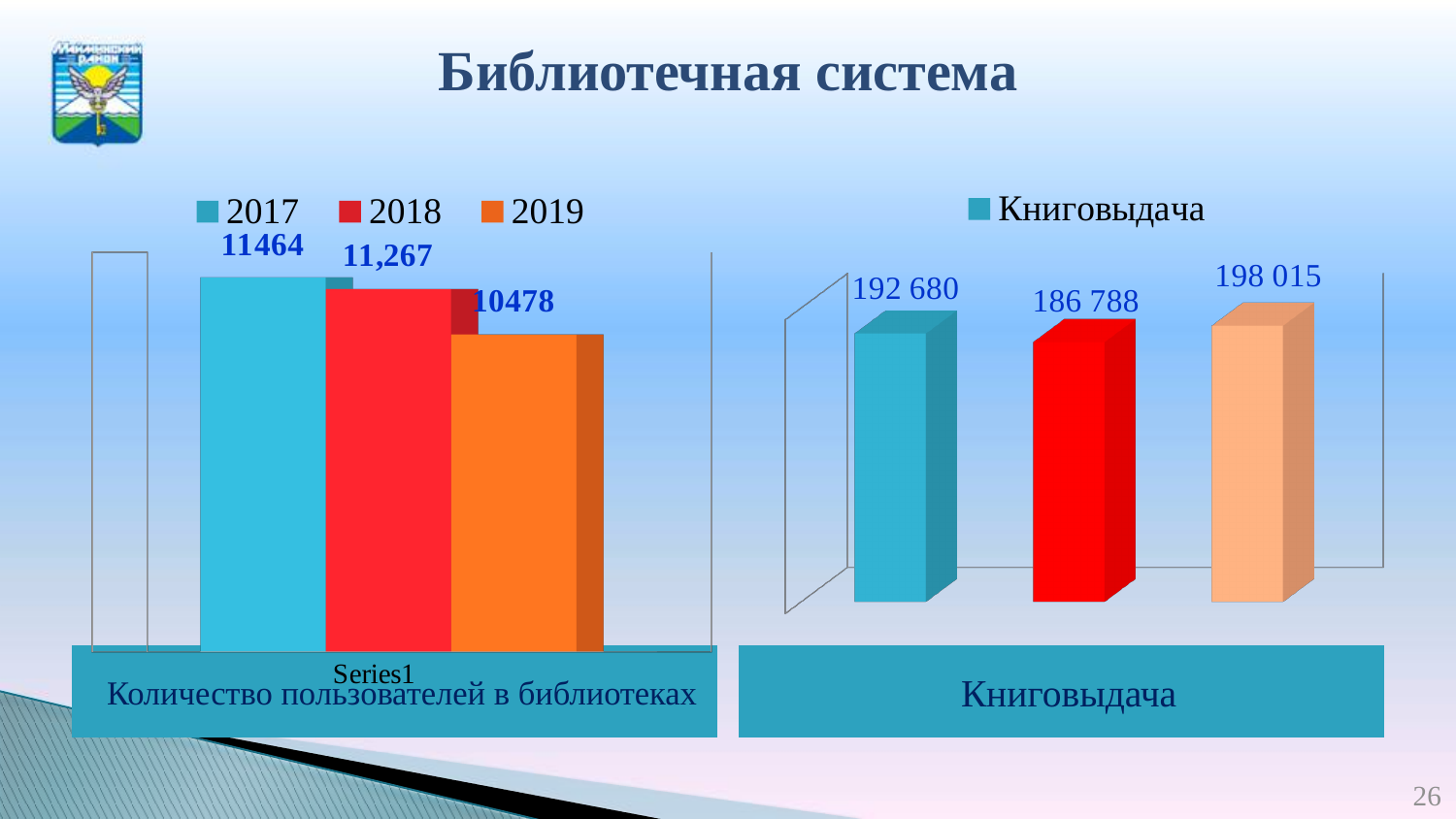

# Библиотечная система

[unsupported chart]

[unsupported chart]

Количество пользователей в библиотеках
Книговыдача
26